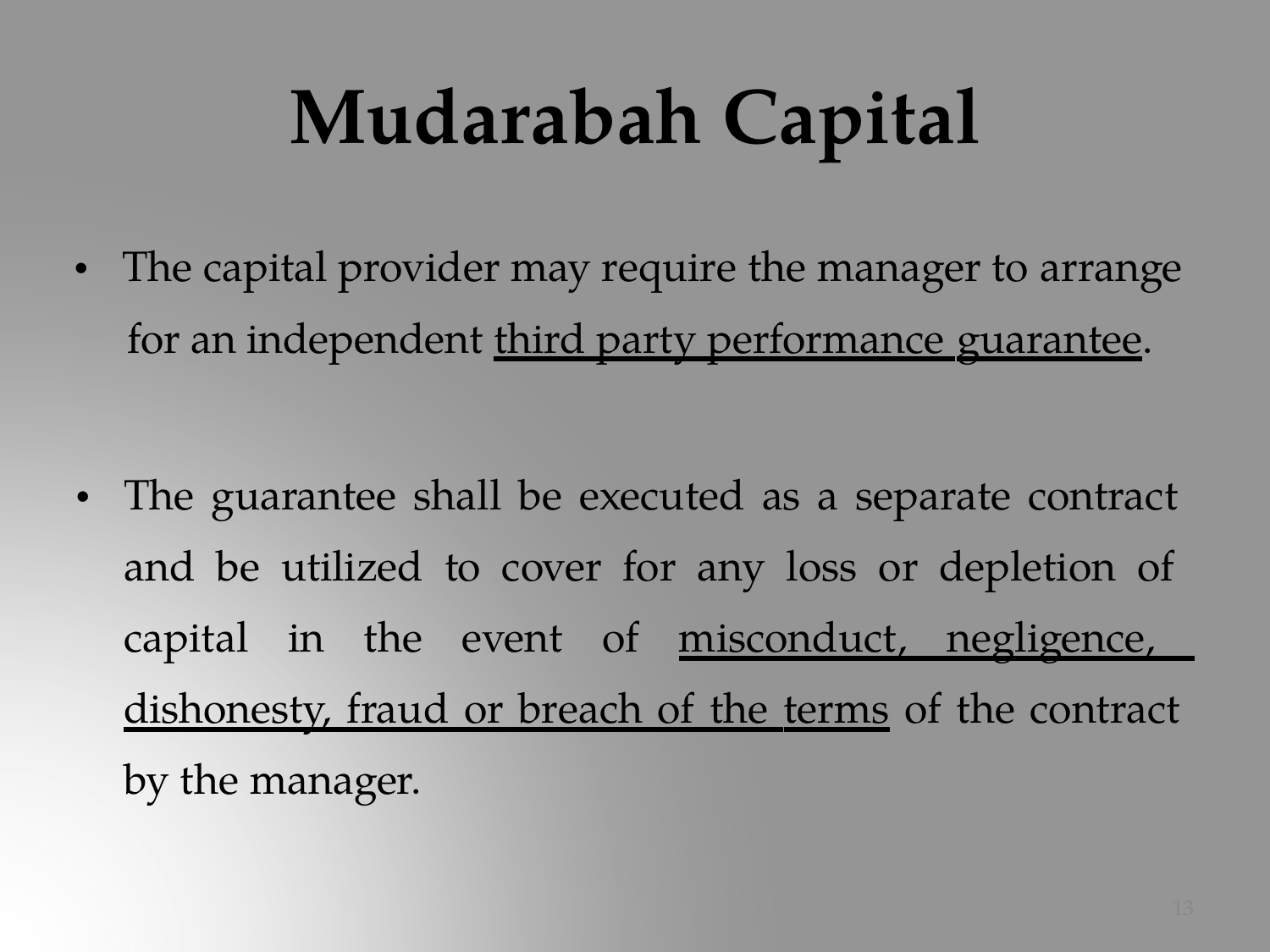

# Mudarabah Capital
The capital provider may require the manager to arrange
for an independent third party performance guarantee.

The guarantee shall be executed as a separate contract  and be utilized to cover for any loss or depletion of  capital in the event of misconduct, negligence,  dishonesty, fraud or breach of the terms of the contract  by the manager.
13